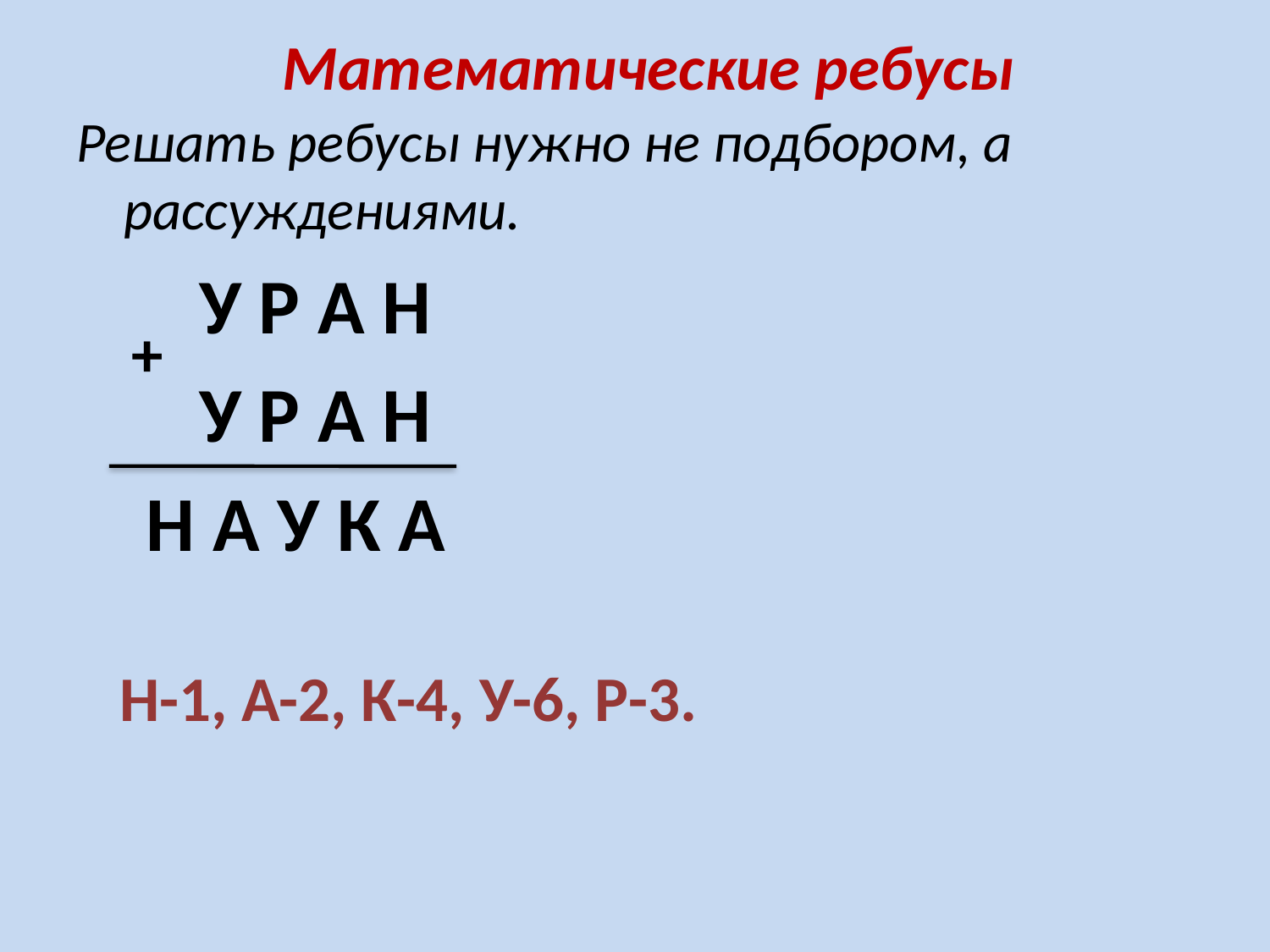

# Математические ребусы
Решать ребусы нужно не подбором, а рассуждениями.
       У Р А Н
       У Р А Н
    Н А У К А

   Н-1, А-2, К-4, У-6, Р-3.

+